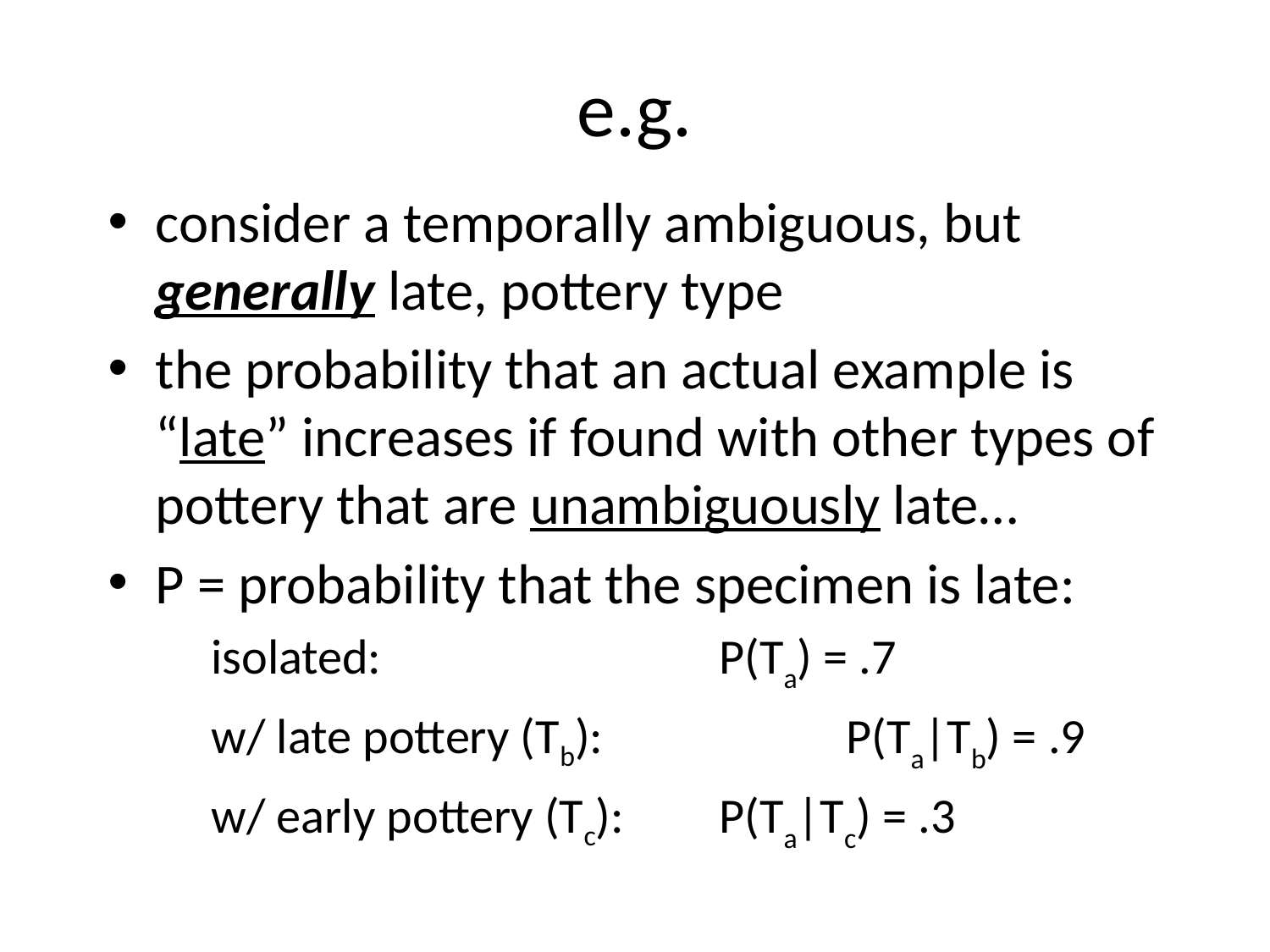

# e.g.
consider a temporally ambiguous, but generally late, pottery type
the probability that an actual example is “late” increases if found with other types of pottery that are unambiguously late…
P = probability that the specimen is late:
	isolated:			P(Ta) = .7
	w/ late pottery (Tb):		P(Ta|Tb) = .9
	w/ early pottery (Tc):	P(Ta|Tc) = .3